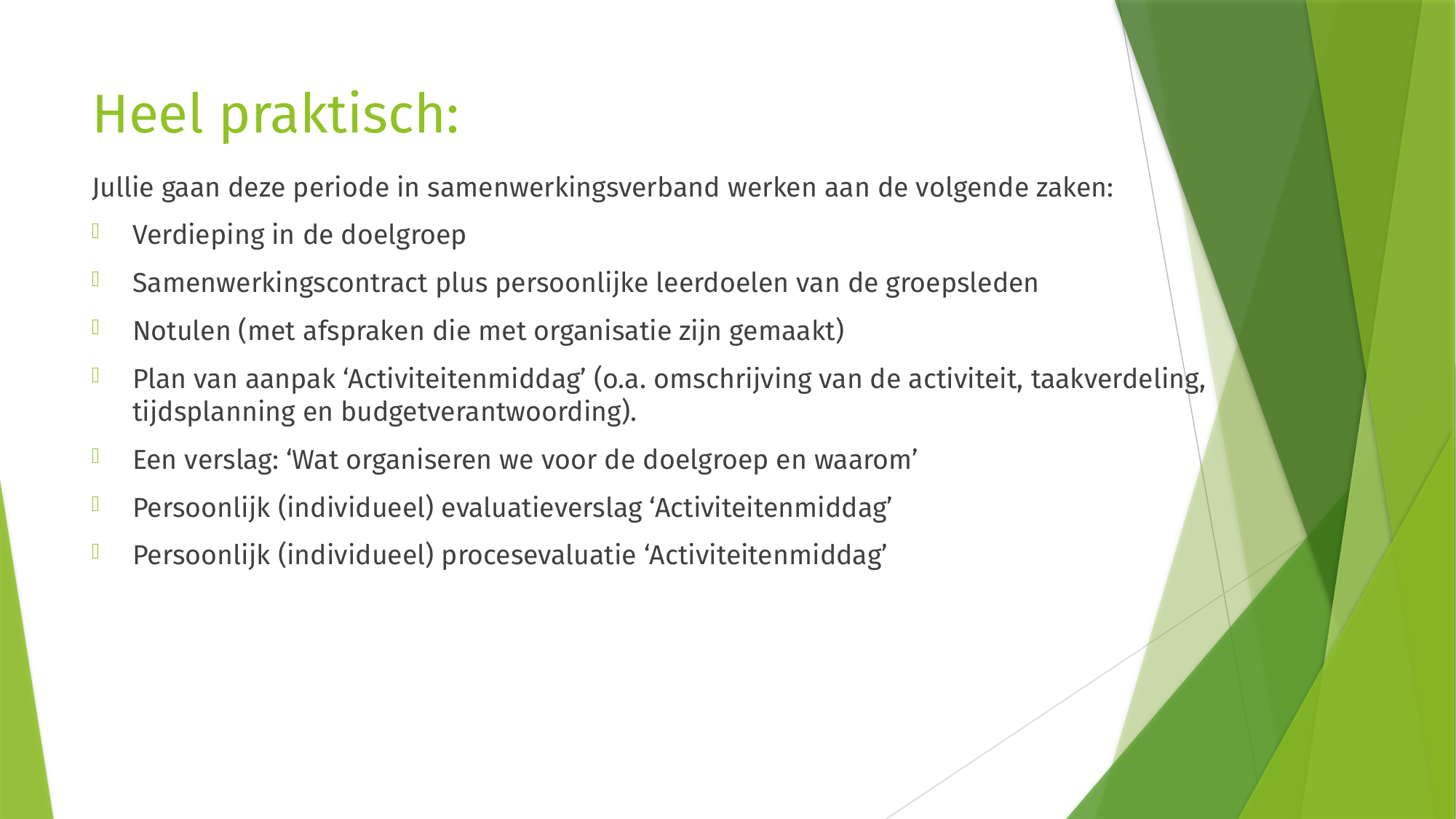

# Heel praktisch:
Jullie gaan deze periode in samenwerkingsverband werken aan de volgende zaken:
Verdieping in de doelgroep
Samenwerkingscontract plus persoonlijke leerdoelen van de groepsleden
Notulen (met afspraken die met organisatie zijn gemaakt)
Plan van aanpak ‘Activiteitenmiddag’ (o.a. omschrijving van de activiteit, taakverdeling, tijdsplanning en budgetverantwoording).
Een verslag: ‘Wat organiseren we voor de doelgroep en waarom’
Persoonlijk (individueel) evaluatieverslag ‘Activiteitenmiddag’
Persoonlijk (individueel) procesevaluatie ‘Activiteitenmiddag’